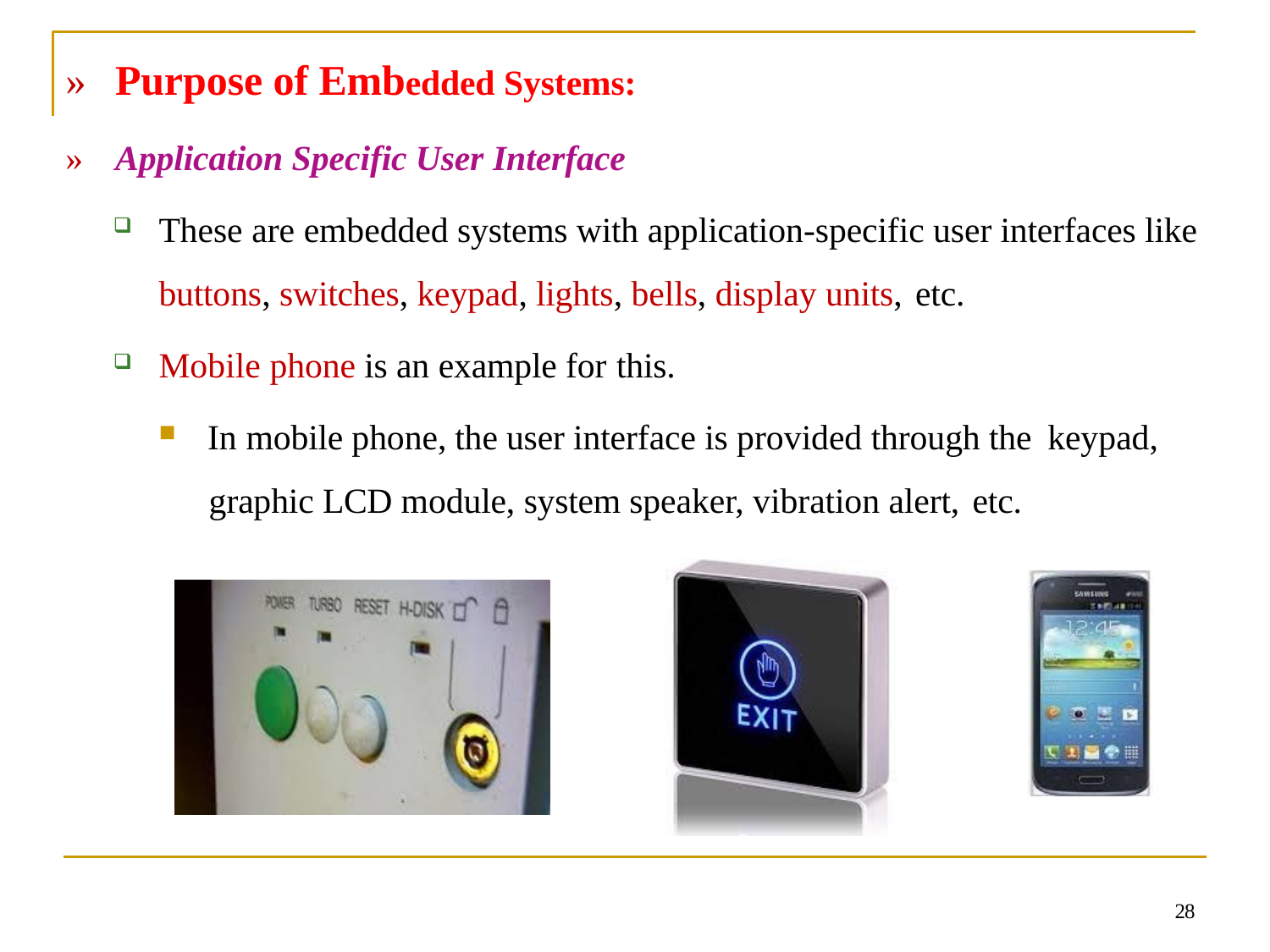

# »	Purpose of Embedded Systems:
»	Application Specific User Interface
These are embedded systems with application-specific user interfaces like  buttons, switches, keypad, lights, bells, display units, etc.
Mobile phone is an example for this.
In mobile phone, the user interface is provided through the keypad,
graphic LCD module, system speaker, vibration alert, etc.

28